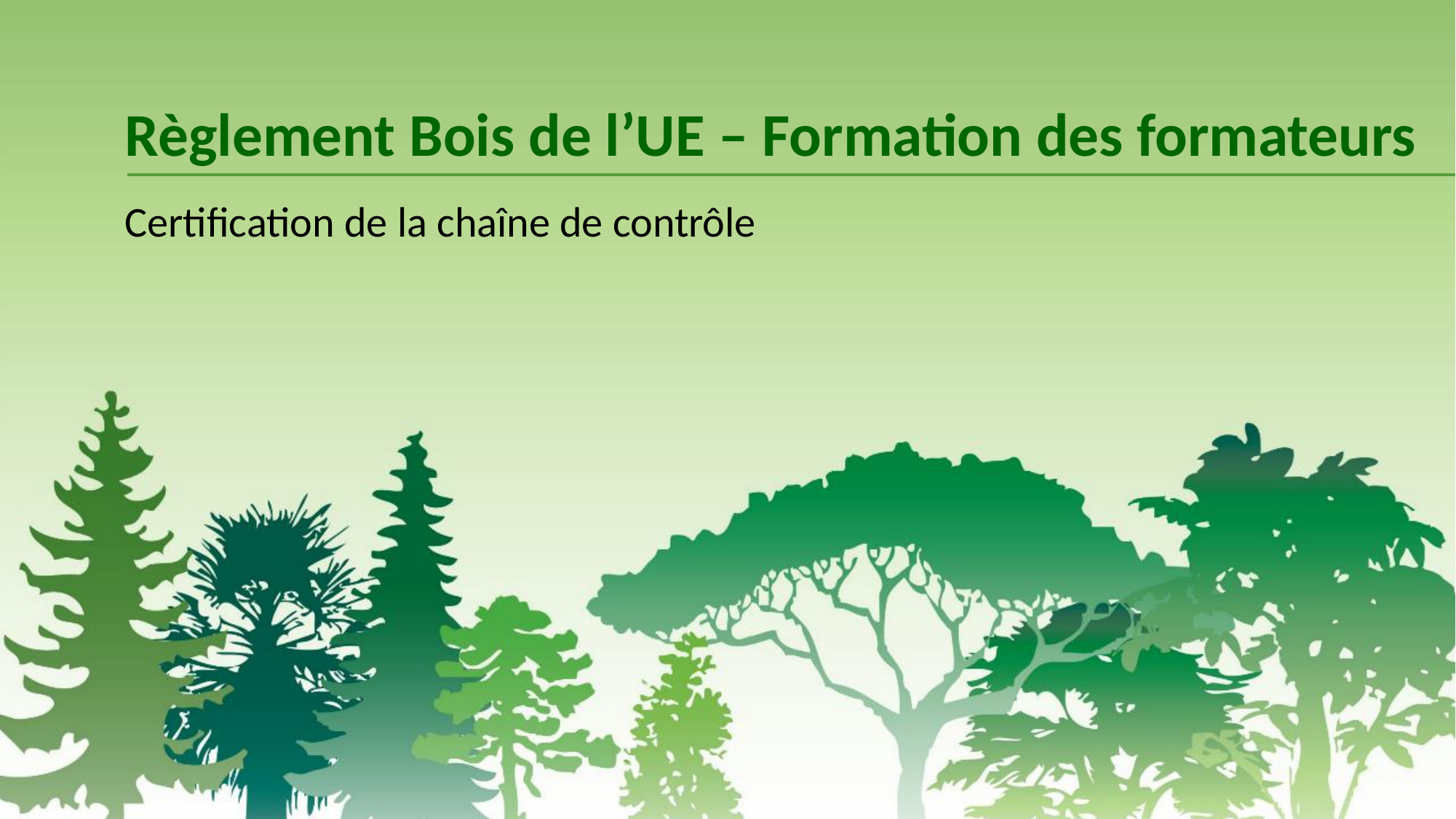

# Règlement Bois de l’UE – Formation des formateurs
Certification de la chaîne de contrôle
2